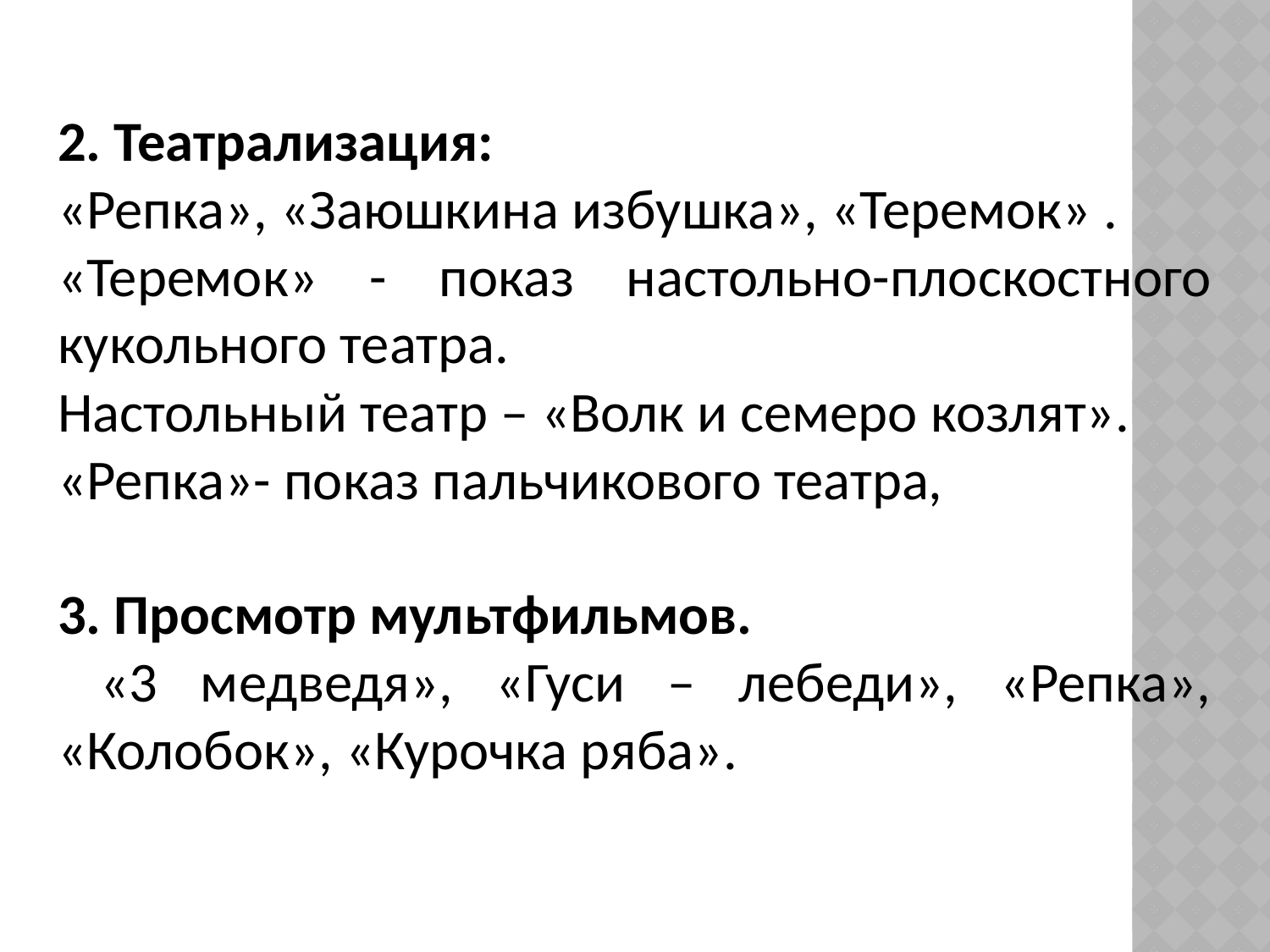

2. Театрализация:
«Репка», «Заюшкина избушка», «Теремок» .
«Теремок» - показ настольно-плоскостного кукольного театра.
Настольный театр – «Волк и семеро козлят».
«Репка»- показ пальчикового театра,

3. Просмотр мультфильмов.
 «3 медведя», «Гуси – лебеди», «Репка», «Колобок», «Курочка ряба».